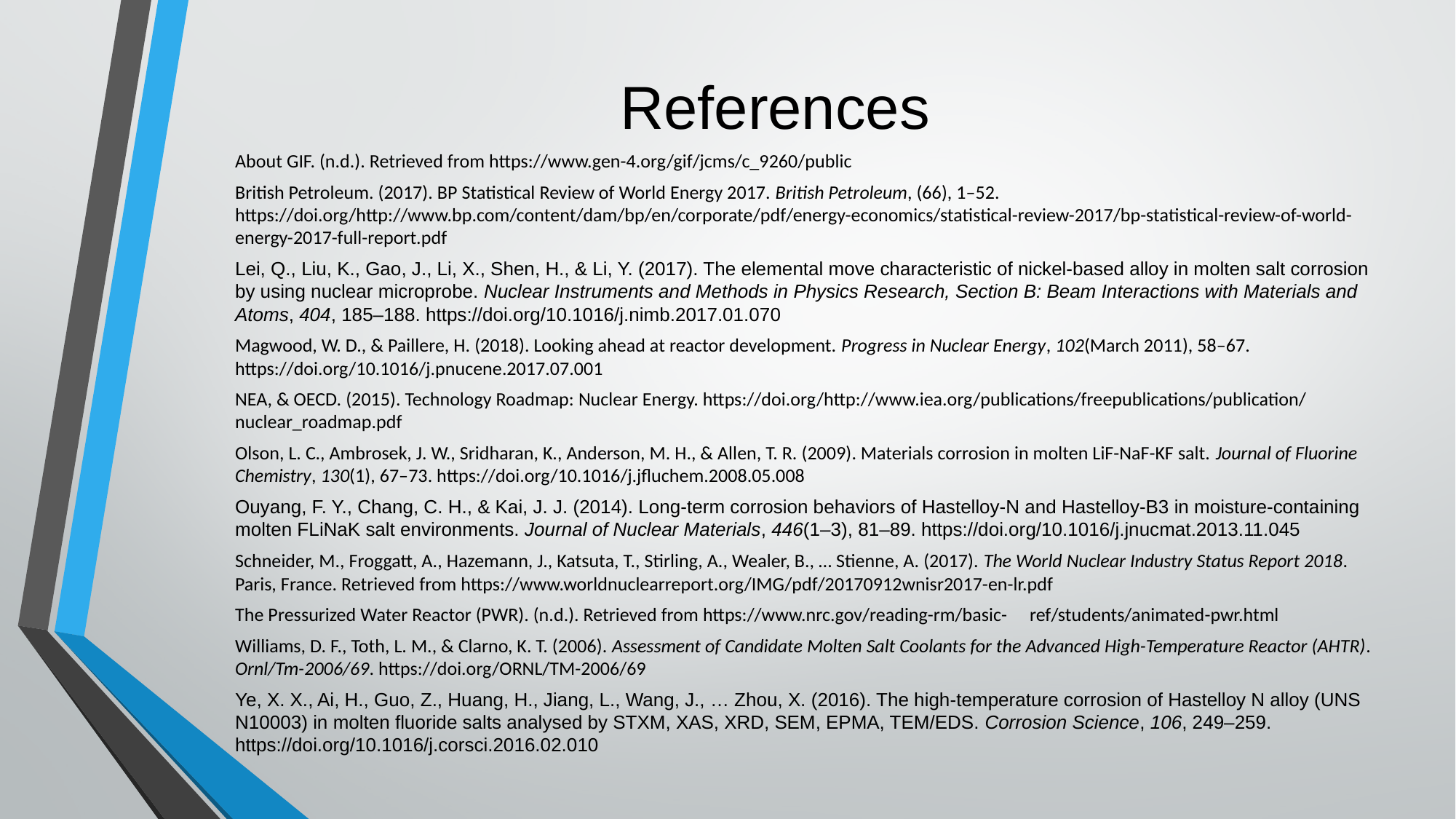

# References
About GIF. (n.d.). Retrieved from https://www.gen-4.org/gif/jcms/c_9260/public
British Petroleum. (2017). BP Statistical Review of World Energy 2017. British Petroleum, (66), 1–52. https://doi.org/http://www.bp.com/content/dam/bp/en/corporate/pdf/energy-economics/statistical-review-2017/bp-statistical-review-of-world-energy-2017-full-report.pdf
Lei, Q., Liu, K., Gao, J., Li, X., Shen, H., & Li, Y. (2017). The elemental move characteristic of nickel-based alloy in molten salt corrosion by using nuclear microprobe. Nuclear Instruments and Methods in Physics Research, Section B: Beam Interactions with Materials and Atoms, 404, 185–188. https://doi.org/10.1016/j.nimb.2017.01.070
Magwood, W. D., & Paillere, H. (2018). Looking ahead at reactor development. Progress in Nuclear Energy, 102(March 2011), 58–67. https://doi.org/10.1016/j.pnucene.2017.07.001
NEA, & OECD. (2015). Technology Roadmap: Nuclear Energy. https://doi.org/http://www.iea.org/publications/freepublications/publication/nuclear_roadmap.pdf
Olson, L. C., Ambrosek, J. W., Sridharan, K., Anderson, M. H., & Allen, T. R. (2009). Materials corrosion in molten LiF-NaF-KF salt. Journal of Fluorine Chemistry, 130(1), 67–73. https://doi.org/10.1016/j.jfluchem.2008.05.008
Ouyang, F. Y., Chang, C. H., & Kai, J. J. (2014). Long-term corrosion behaviors of Hastelloy-N and Hastelloy-B3 in moisture-containing molten FLiNaK salt environments. Journal of Nuclear Materials, 446(1–3), 81–89. https://doi.org/10.1016/j.jnucmat.2013.11.045
Schneider, M., Froggatt, A., Hazemann, J., Katsuta, T., Stirling, A., Wealer, B., … Stienne, A. (2017). The World Nuclear Industry Status Report 2018. Paris, France. Retrieved from https://www.worldnuclearreport.org/IMG/pdf/20170912wnisr2017-en-lr.pdf
The Pressurized Water Reactor (PWR). (n.d.). Retrieved from https://www.nrc.gov/reading-rm/basic-	ref/students/animated-pwr.html
Williams, D. F., Toth, L. M., & Clarno, K. T. (2006). Assessment of Candidate Molten Salt Coolants for the Advanced High-Temperature Reactor (AHTR). Ornl/Tm-2006/69. https://doi.org/ORNL/TM-2006/69
Ye, X. X., Ai, H., Guo, Z., Huang, H., Jiang, L., Wang, J., … Zhou, X. (2016). The high-temperature corrosion of Hastelloy N alloy (UNS N10003) in molten fluoride salts analysed by STXM, XAS, XRD, SEM, EPMA, TEM/EDS. Corrosion Science, 106, 249–259. https://doi.org/10.1016/j.corsci.2016.02.010